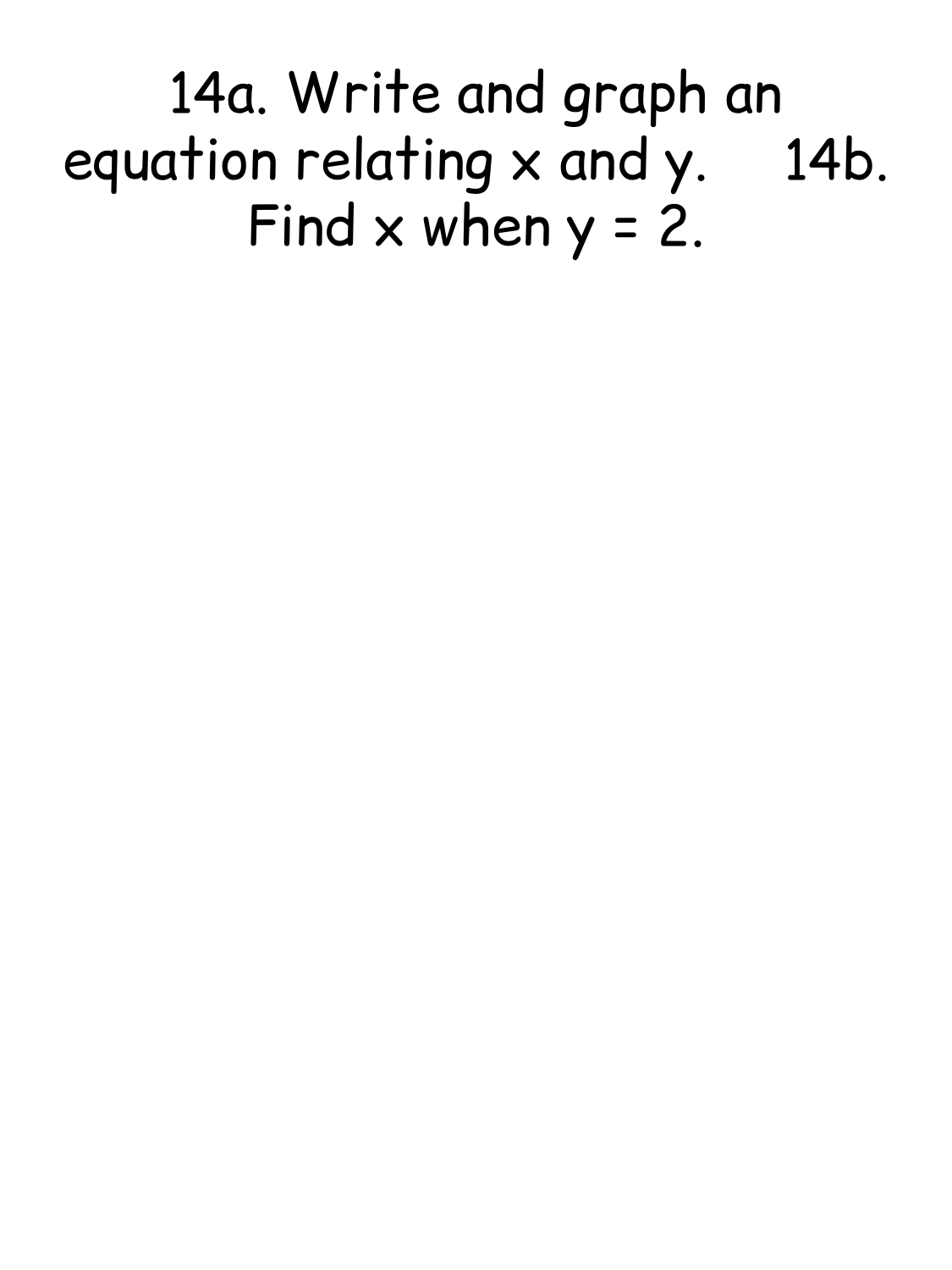

# 14a. Write and graph an equation relating x and y.			14b. Find x when y = 2.